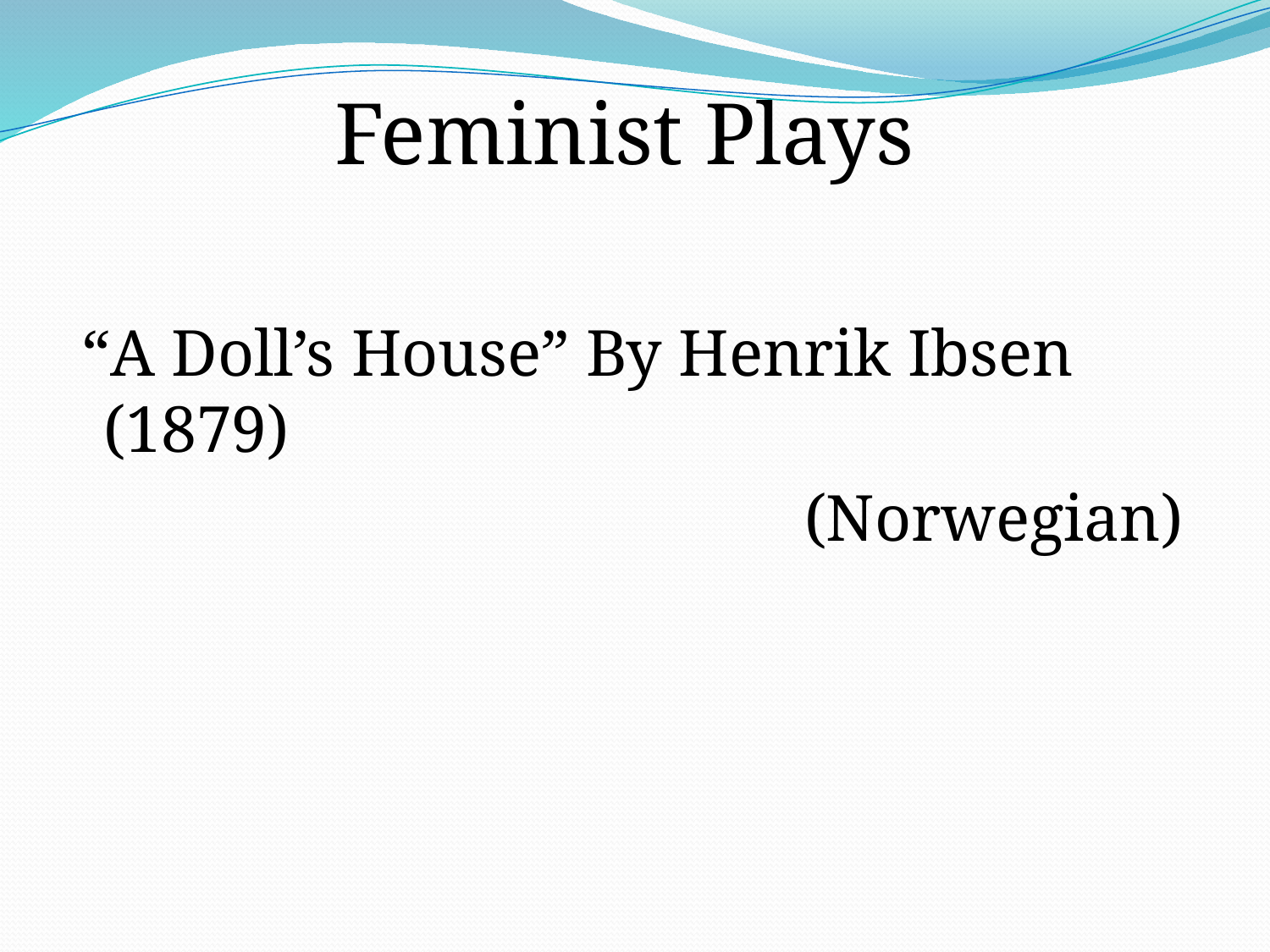

Feminist Plays

 “A Doll’s House” By Henrik Ibsen (1879)
(Norwegian)